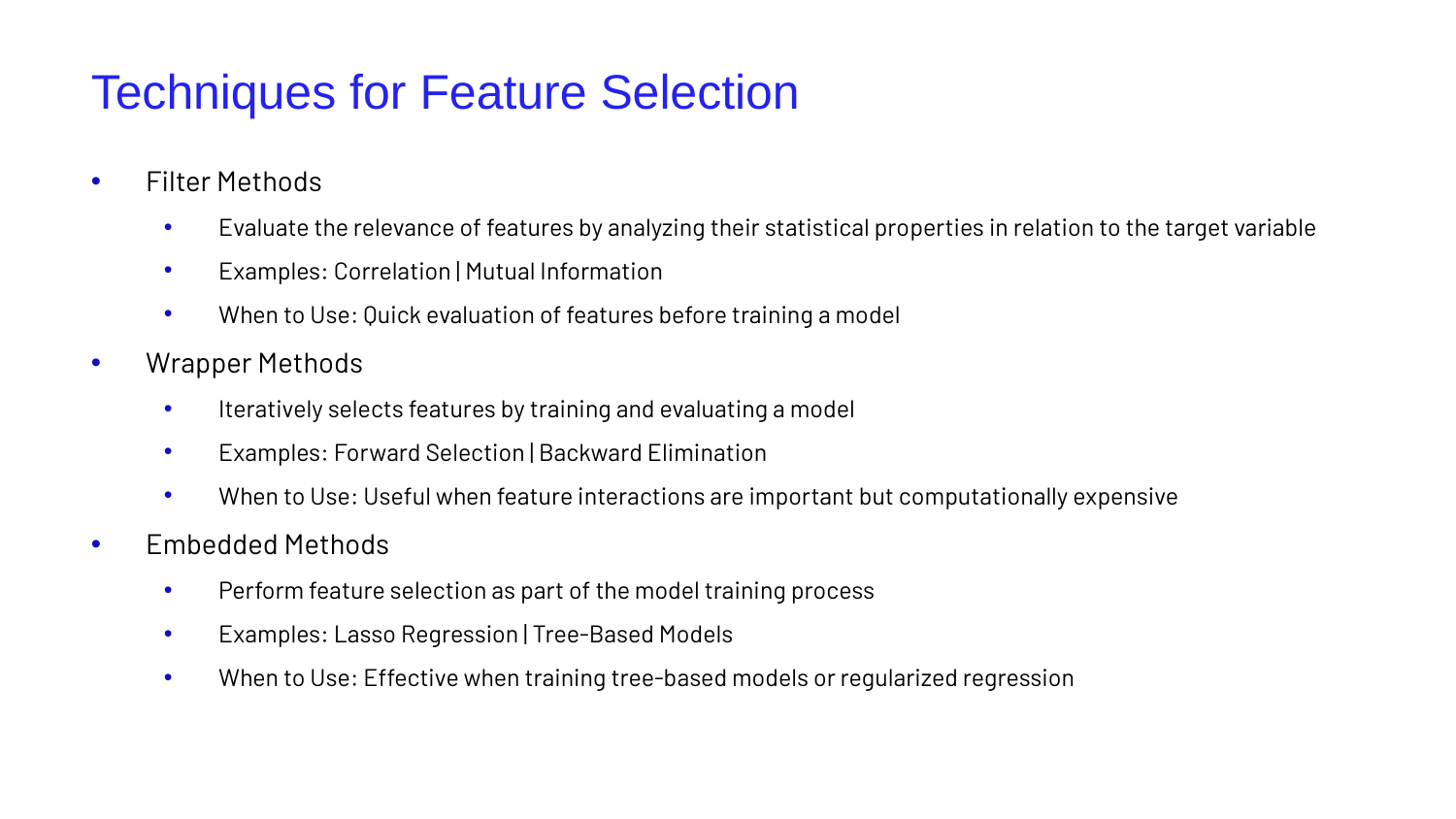

Techniques for Feature Selection
Filter Methods
Evaluate the relevance of features by analyzing their statistical properties in relation to the target variable
Examples: Correlation | Mutual Information
When to Use: Quick evaluation of features before training a model
Wrapper Methods
Iteratively selects features by training and evaluating a model
Examples: Forward Selection | Backward Elimination
When to Use: Useful when feature interactions are important but computationally expensive
Embedded Methods
Perform feature selection as part of the model training process
Examples: Lasso Regression | Tree-Based Models
When to Use: Effective when training tree-based models or regularized regression